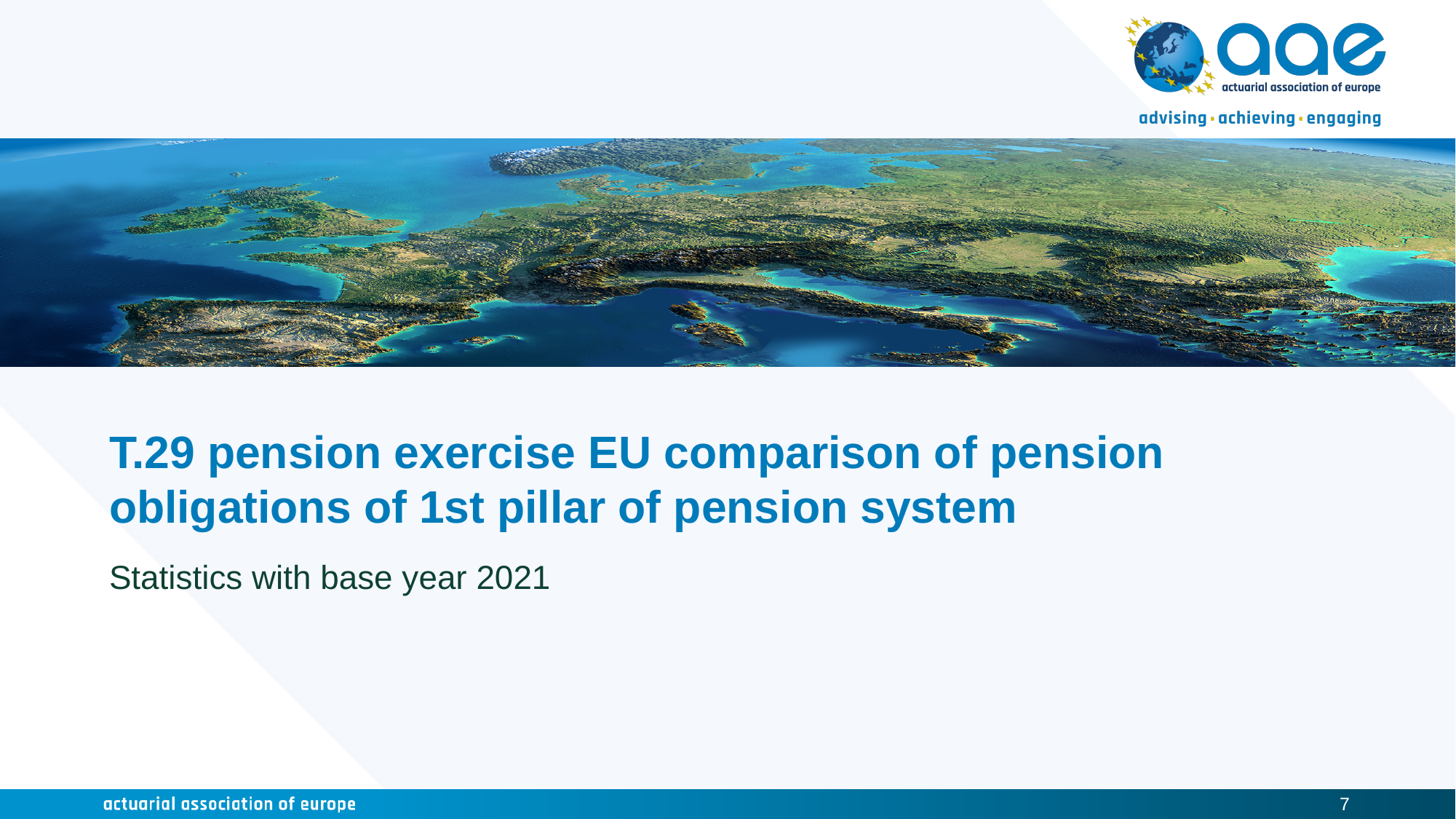

# T.29 pension exercise EU comparison of pension obligations of 1st pillar of pension system
Statistics with base year 2021
7